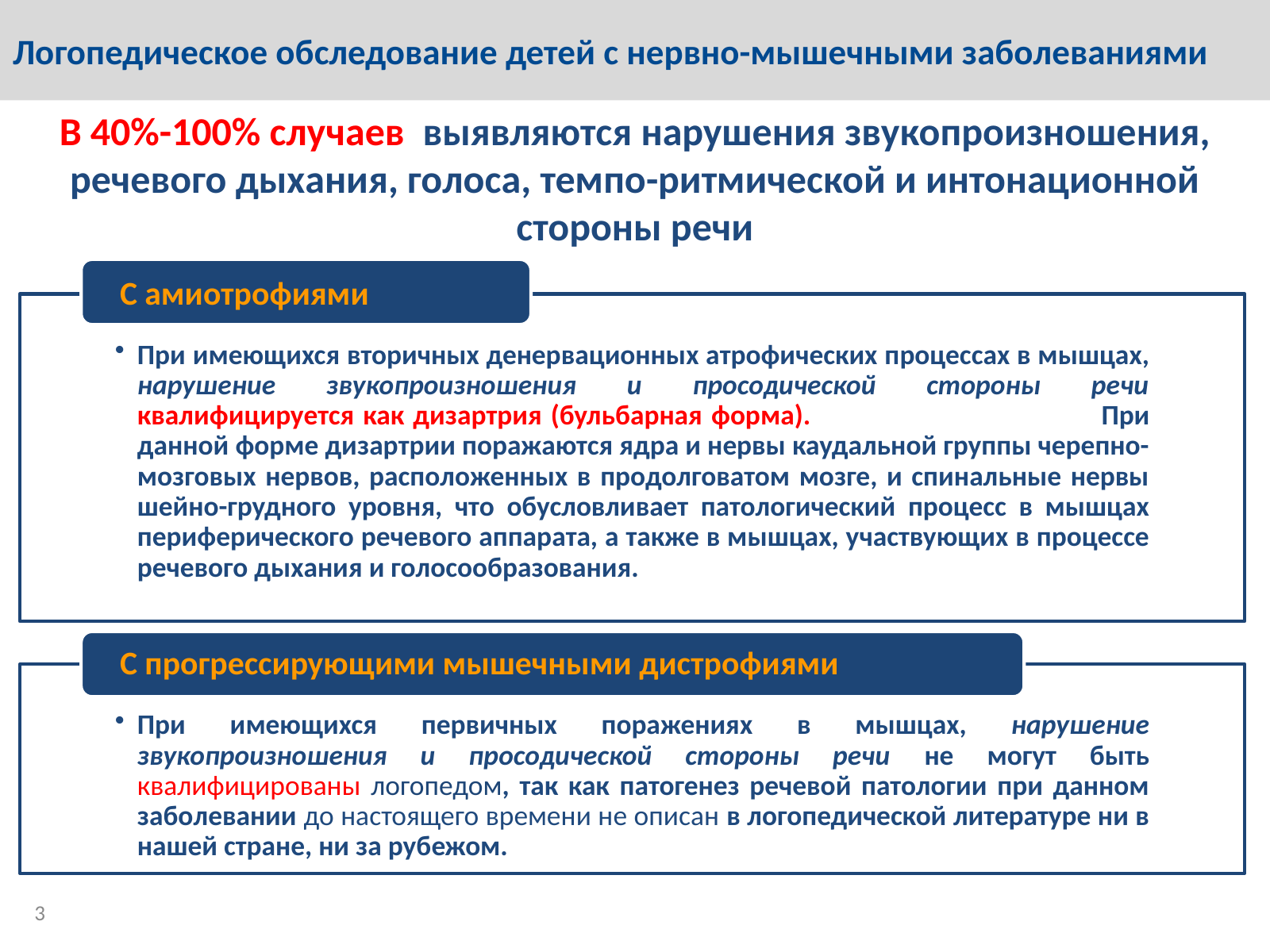

# Логопедическое обследование детей с нервно-мышечными заболеваниями
В 40%-100% случаев  выявляются нарушения звукопроизношения, речевого дыхания, голоса, темпо-ритмической и интонационной стороны речи

При имеющихся вторичных денервационных атрофических процессах в мышцах, нарушение звукопроизношения и просодической стороны речи квалифицируется как дизартрия (бульбарная форма).                                 При данной форме дизартрии поражаются ядра и нервы каудальной группы черепно-мозговых нервов, расположенных в продолговатом мозге, и спинальные нервы шейно-грудного уровня, что обусловливает патологический процесс в мышцах периферического речевого аппарата, а также в мышцах, участвующих в процессе речевого дыхания и голосообразования.
С амиотрофиями
При имеющихся первичных поражениях в мышцах, нарушение звукопроизношения и просодической стороны речи не могут быть квалифицированы логопедом, так как патогенез речевой патологии при данном заболевании до настоящего времени не описан в логопедической литературе ни в нашей стране, ни за рубежом.
С прогрессирующими мышечными дистрофиями
3